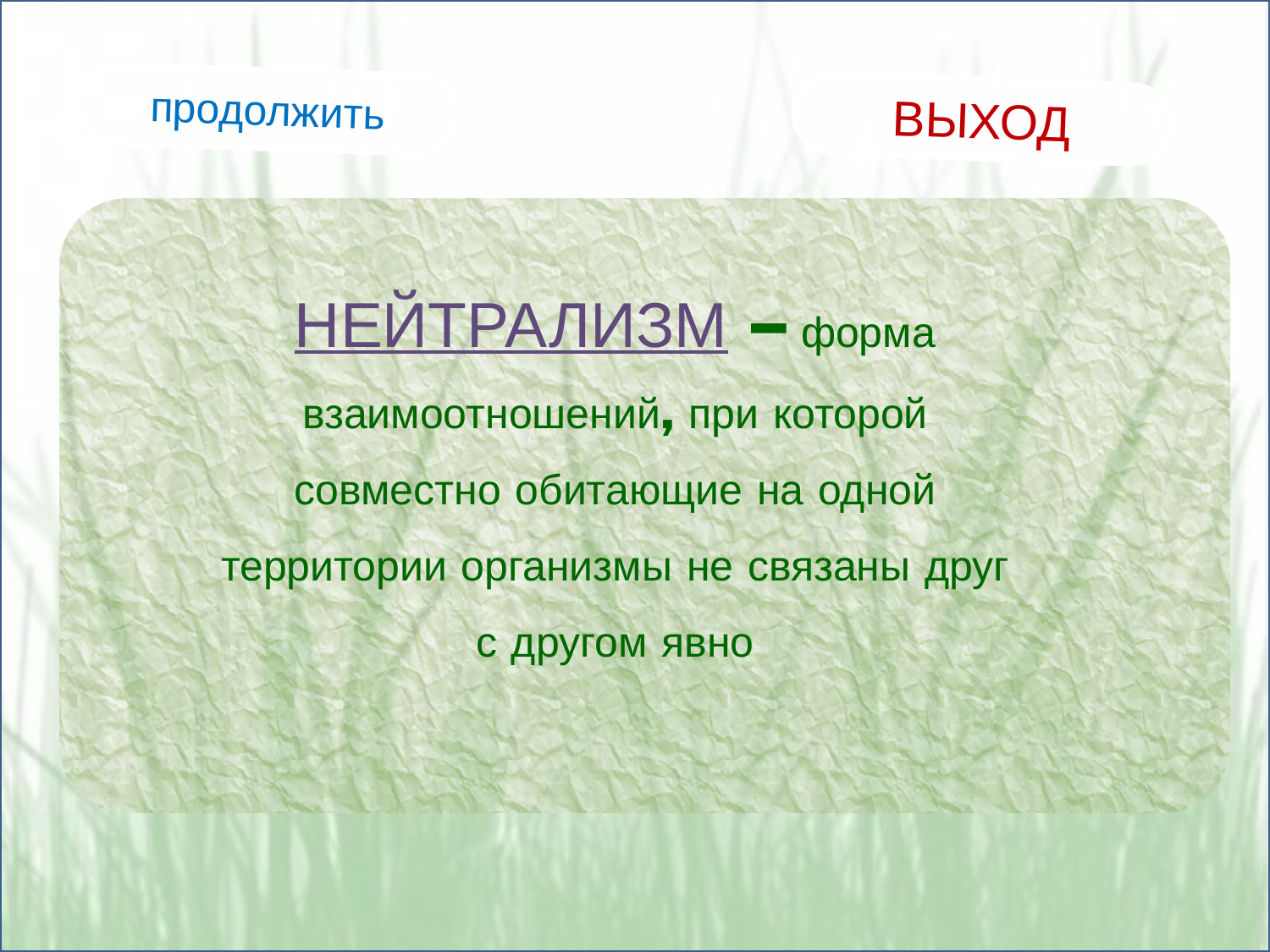

продолжить
ВЫХОД

НЕЙТРАЛИЗМ – форма взаимоотношений, при которой совместно обитающие на одной территории организмы не связаны друг с другом явно